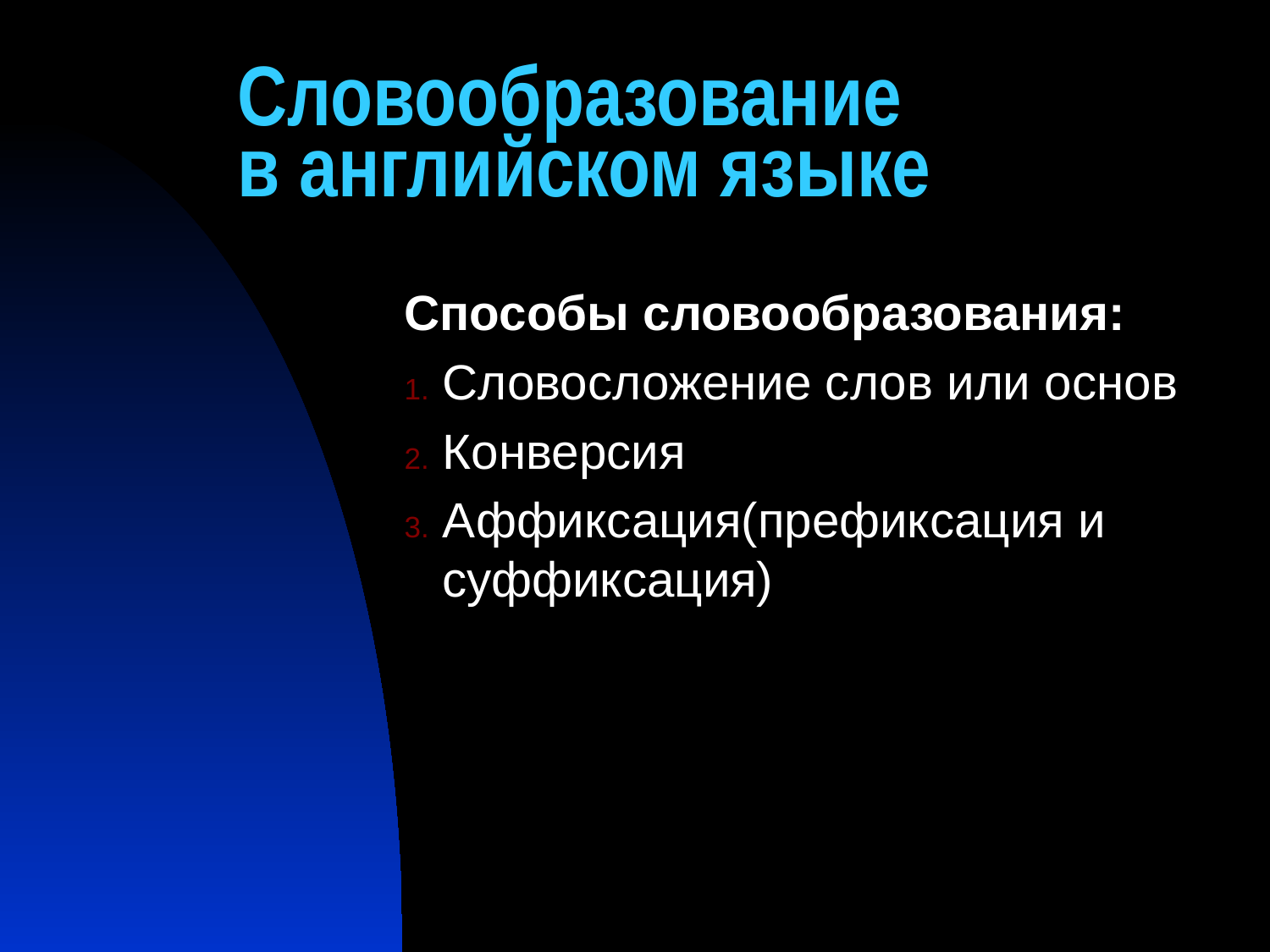

# Словообразование в английском языке
Способы словообразования:
Словосложение слов или основ
Конверсия
Аффиксация(префиксация и суффиксация)